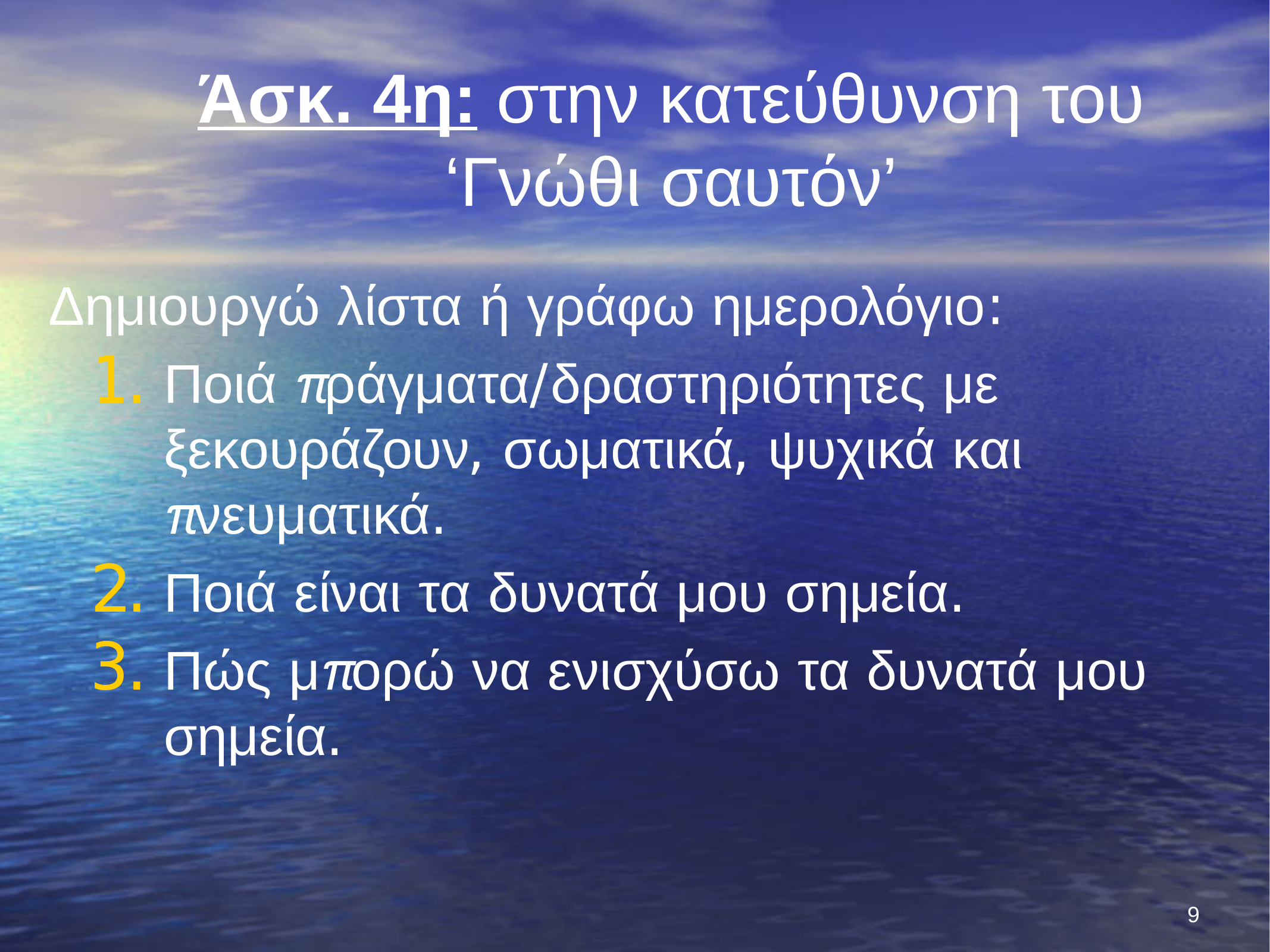

Άσκ. 4η: στην κατεύθυνση του ‘Γνώθι σαυτόν’
Δημιουργώ λίστα ή γράφω ημερολόγιο:
Ποιά πράγματα/δραστηριότητες με ξεκουράζουν, σωματικά, ψυχικά και πνευματικά.
Ποιά είναι τα δυνατά μου σημεία.
Πώς μπορώ να ενισχύσω τα δυνατά μου σημεία.
9